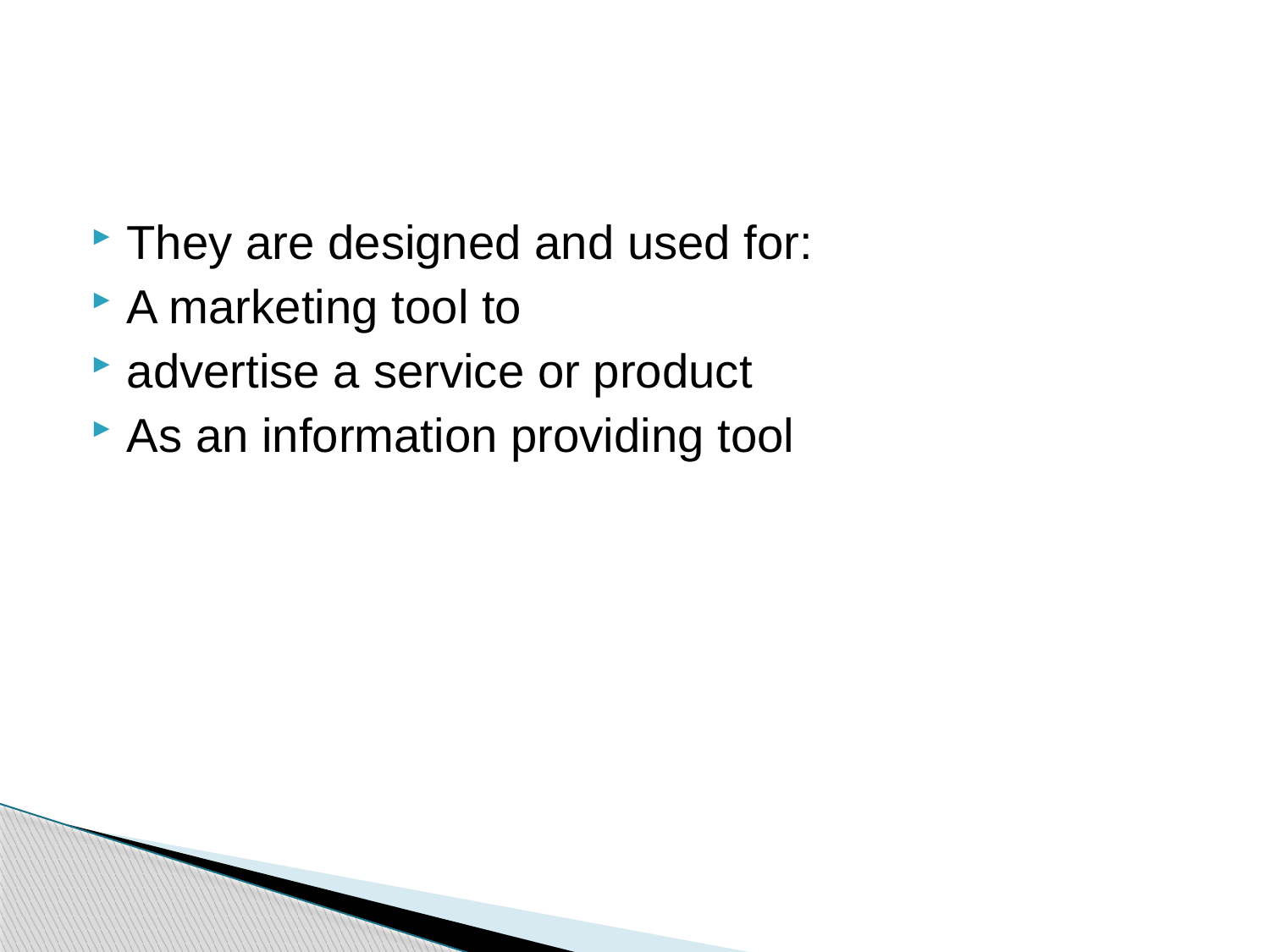

#
They are designed and used for:
A marketing tool to
advertise a service or product
As an information providing tool